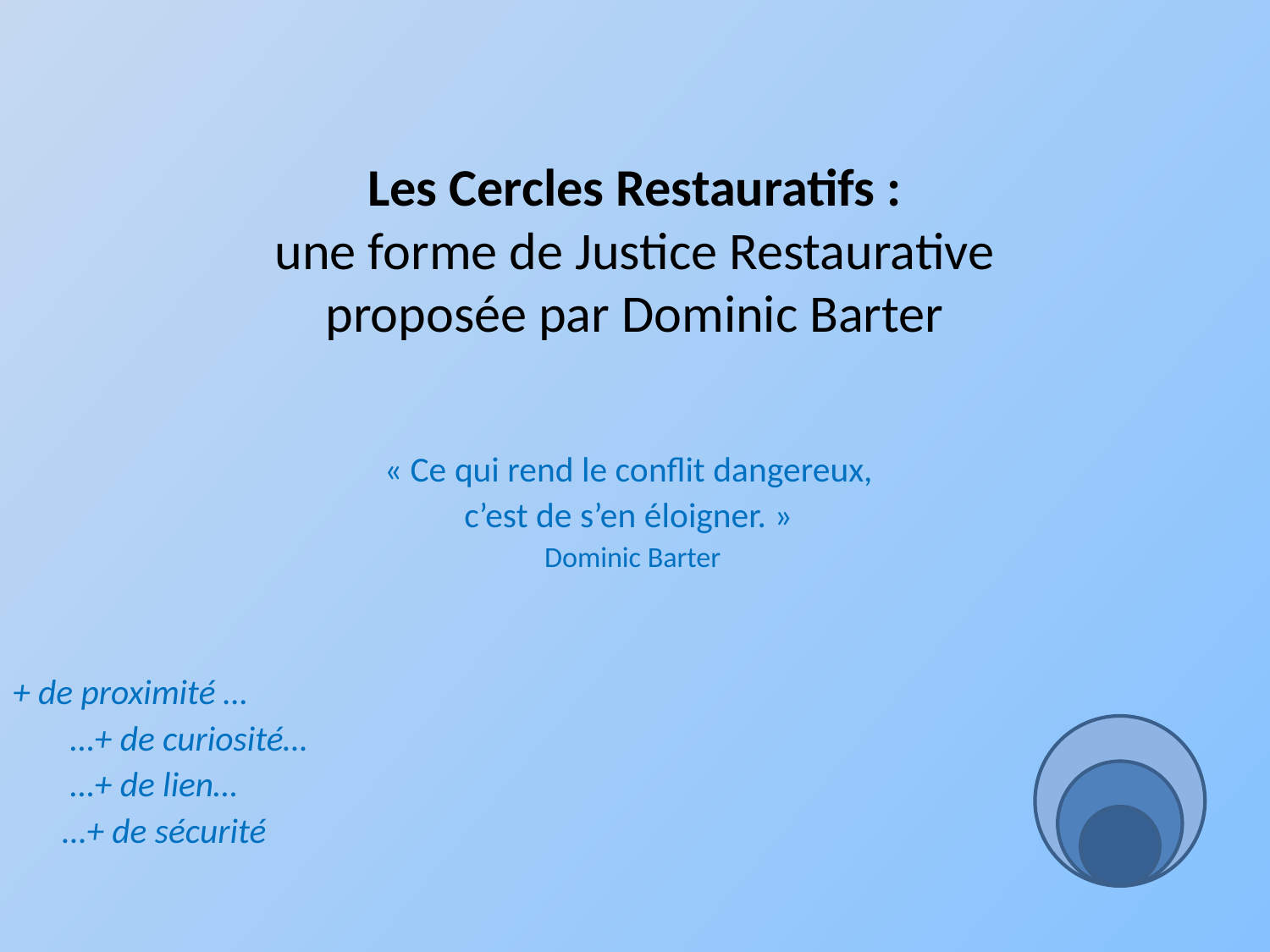

# Les Cercles Restauratifs : une forme de Justice Restaurative proposée par Dominic Barter
« Ce qui rend le conflit dangereux,
c’est de s’en éloigner. »
Dominic Barter

+ de proximité …
	 …+ de curiosité…
		 …+ de lien…
			…+ de sécurité